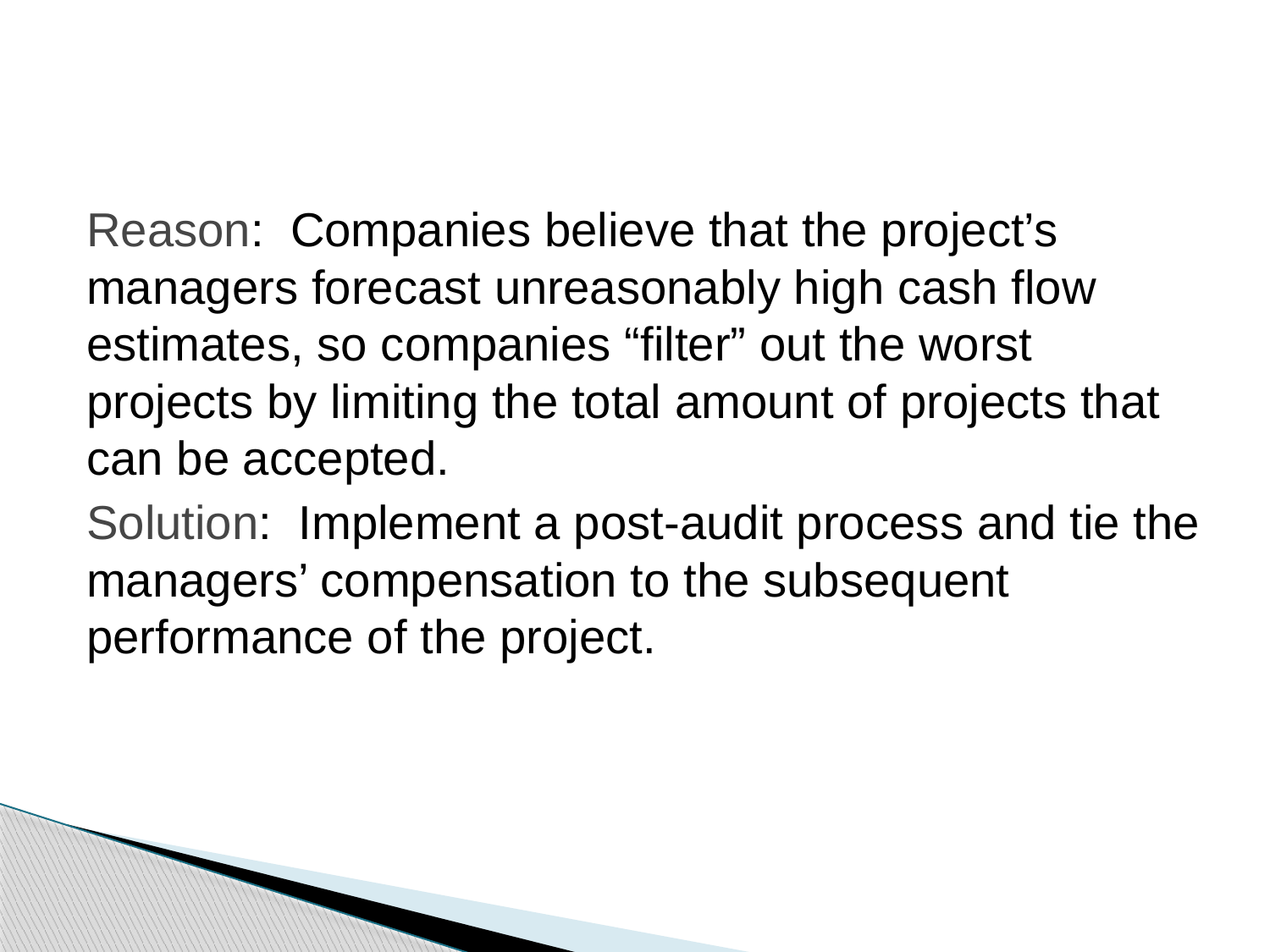

Reason:  Companies believe that the project’s managers forecast unreasonably high cash flow estimates, so companies “filter” out the worst projects by limiting the total amount of projects that can be accepted.
Solution:  Implement a post-audit process and tie the managers’ compensation to the subsequent performance of the project.